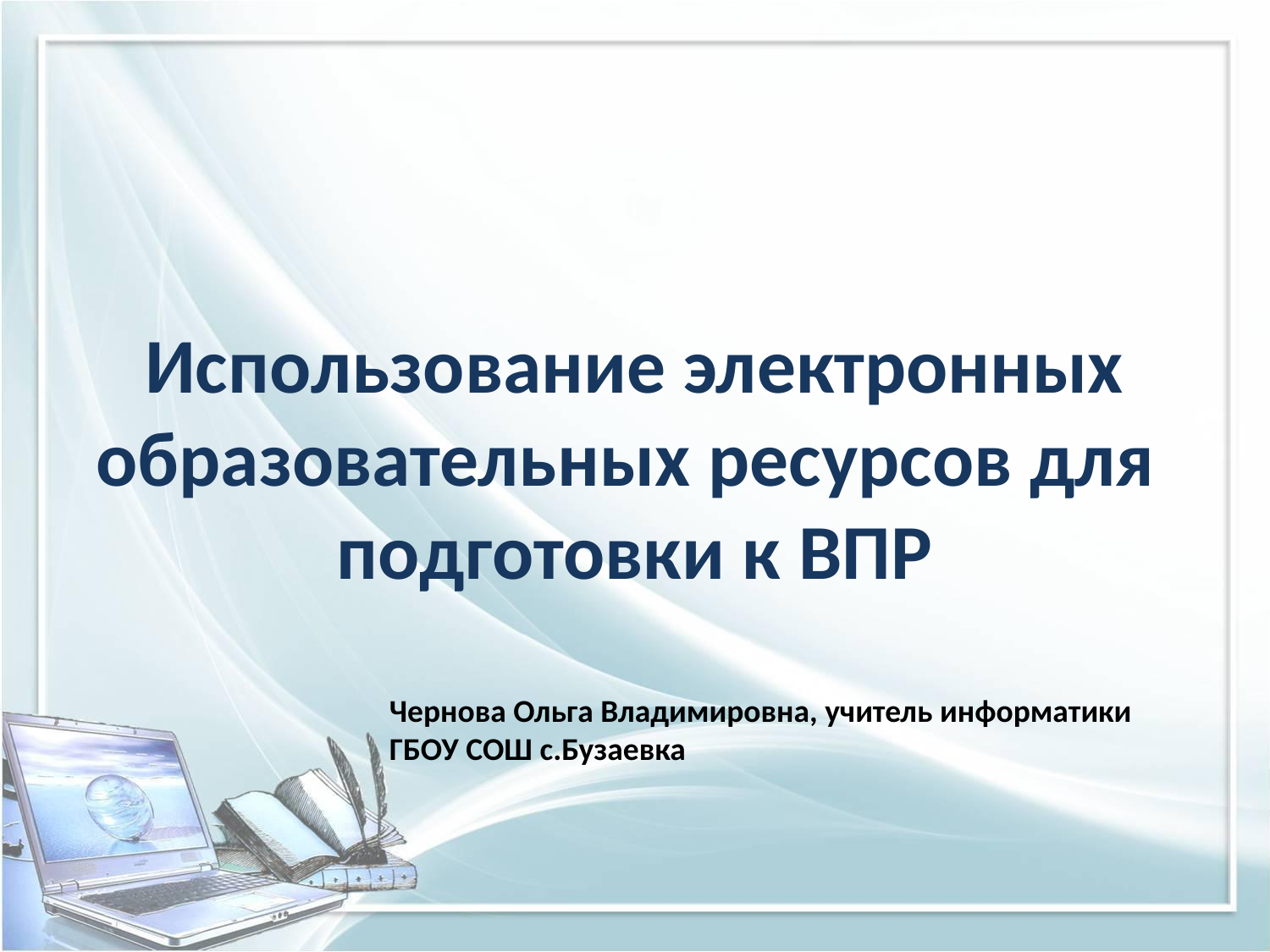

# Использование электронных образовательных ресурсов для подготовки к ВПР
Чернова Ольга Владимировна, учитель информатики ГБОУ СОШ с.Бузаевка